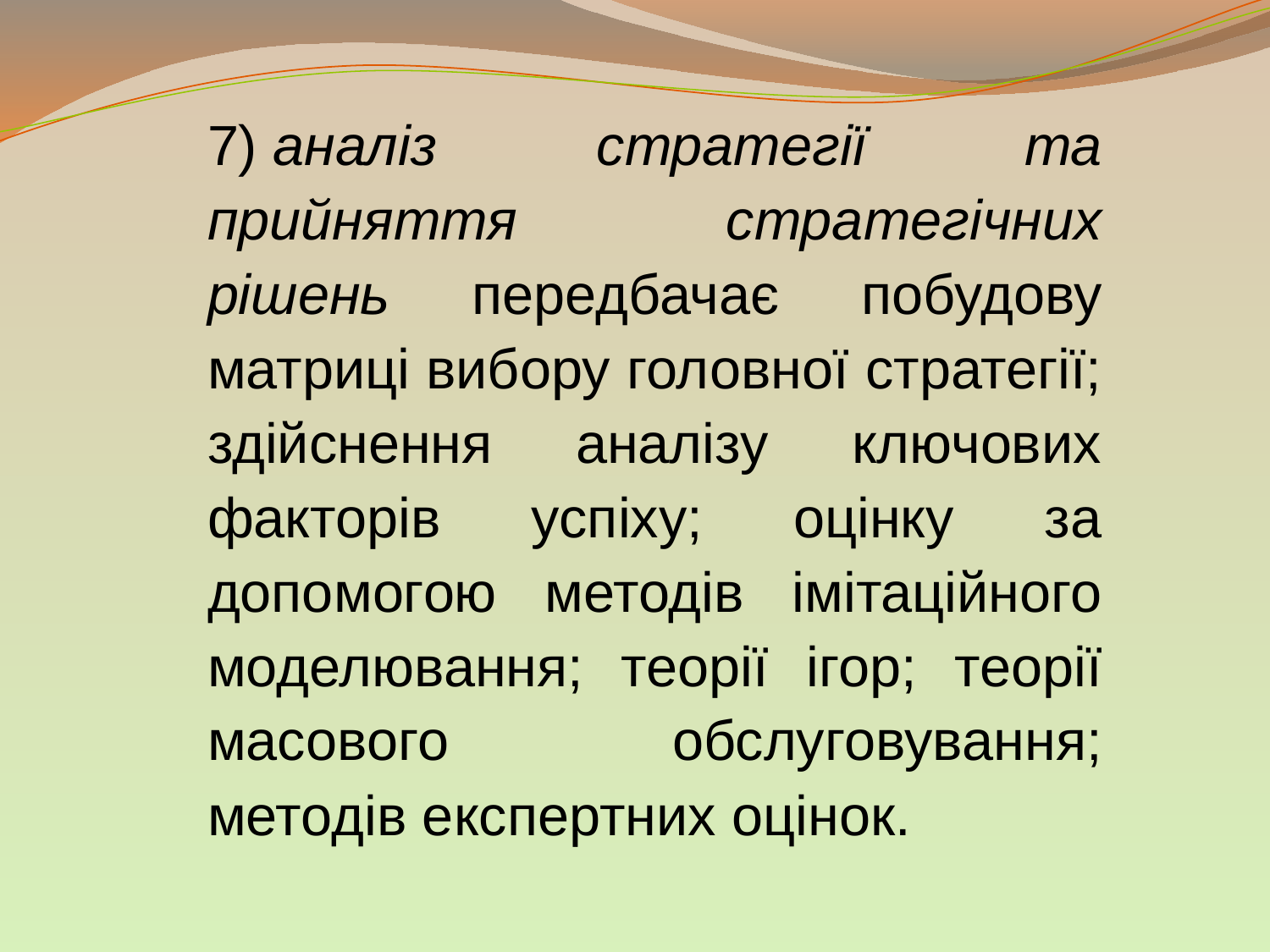

7) аналіз стратегії та прийняття стратегічних рішень передбачає побудову матриці вибору головної стратегії; здійснення аналізу ключових факторів успіху; оцінку за допомогою методів імітаційного моделювання; теорії ігор; теорії масового обслуговування; методів експертних оцінок.